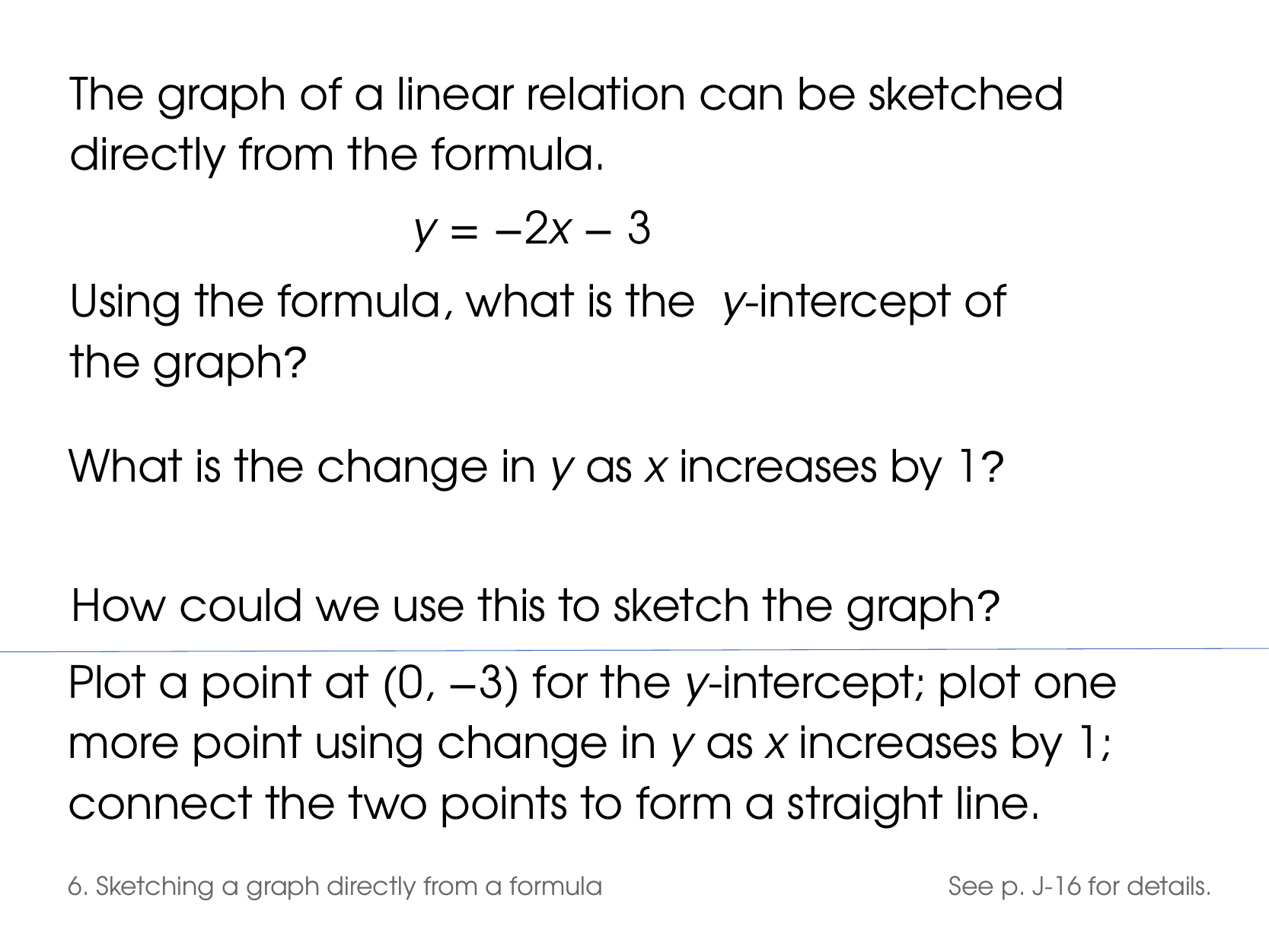

The graph of a linear relation can be sketched directly from the formula.
			y = −2x − 3
Using the formula, what is the  y-intercept of
the graph?

What is the change in y as x increases by 1?

How could we use this to sketch the graph?
Plot a point at (0, −3) for the y-intercept; plot one more point using change in y as x increases by 1; connect the two points to form a straight line.
6. Sketching a graph directly from a formula
See p. J-16 for details.